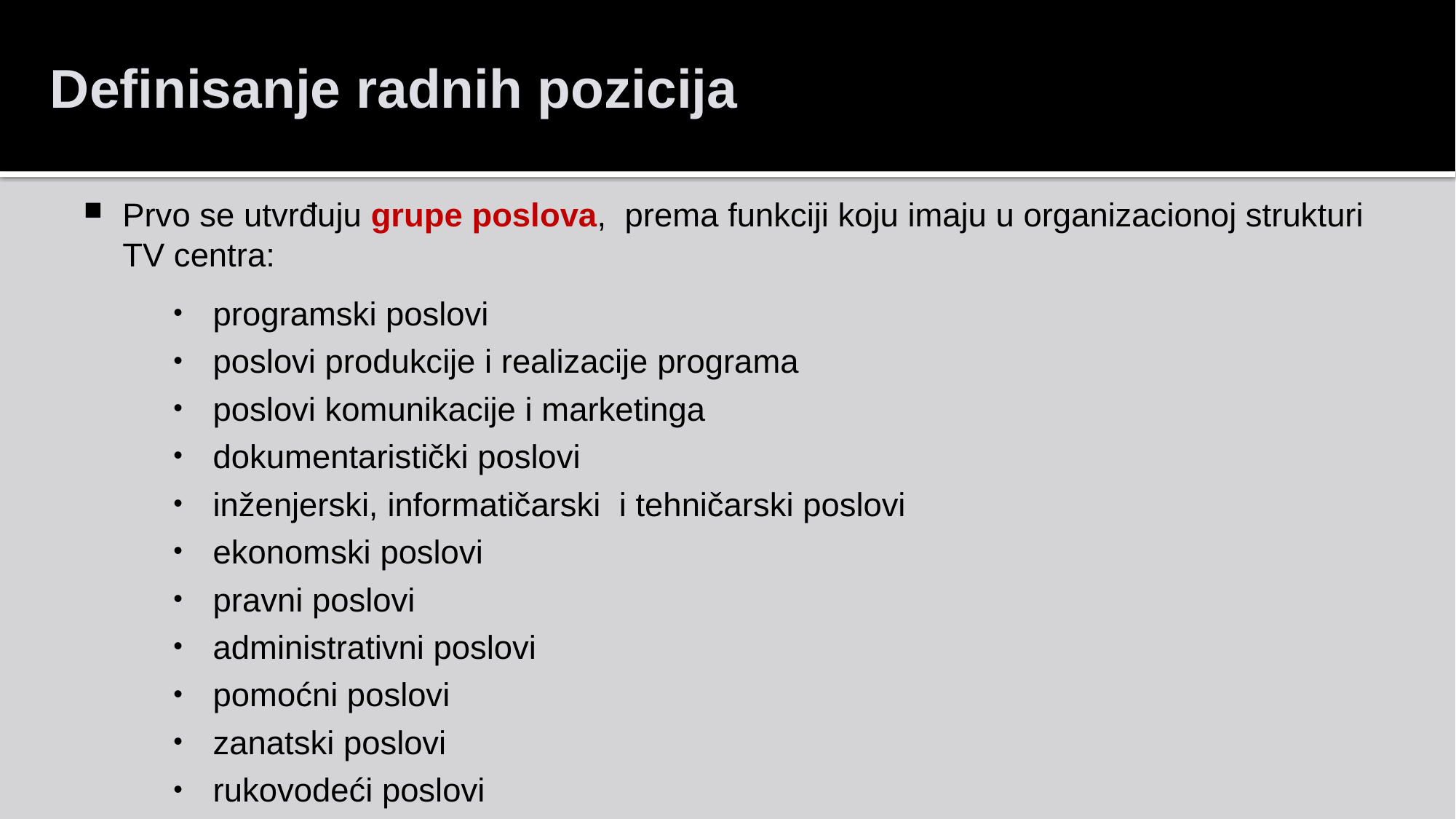

Definisanje radnih pozicija

Prvo se utvrđuju grupe poslova,  prema funkciji koju imaju u organizacionoj strukturi TV centra:

programski poslovi
poslovi produkcije i realizacije programa
poslovi komunikacije i marketinga
dokumentaristički poslovi
inženjerski, informatičarski  i tehničarski poslovi
ekonomski poslovi
pravni poslovi
administrativni poslovi
pomoćni poslovi
zanatski poslovi
rukovodeći poslovi